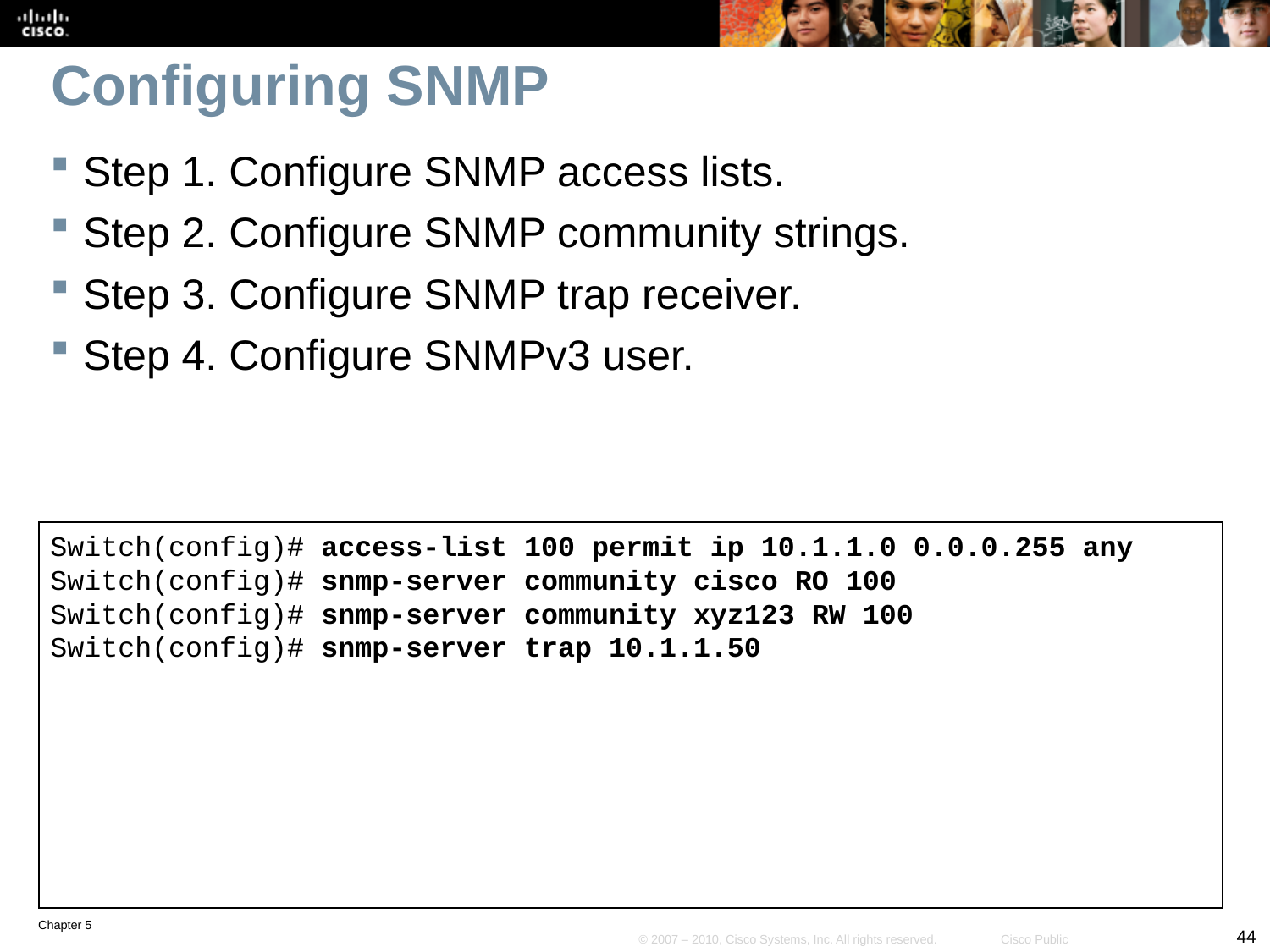

# Configuring SNMP
Step 1. Configure SNMP access lists.
Step 2. Configure SNMP community strings.
Step 3. Configure SNMP trap receiver.
Step 4. Configure SNMPv3 user.
Switch(config)# access-list 100 permit ip 10.1.1.0 0.0.0.255 any
Switch(config)# snmp-server community cisco RO 100
Switch(config)# snmp-server community xyz123 RW 100
Switch(config)# snmp-server trap 10.1.1.50